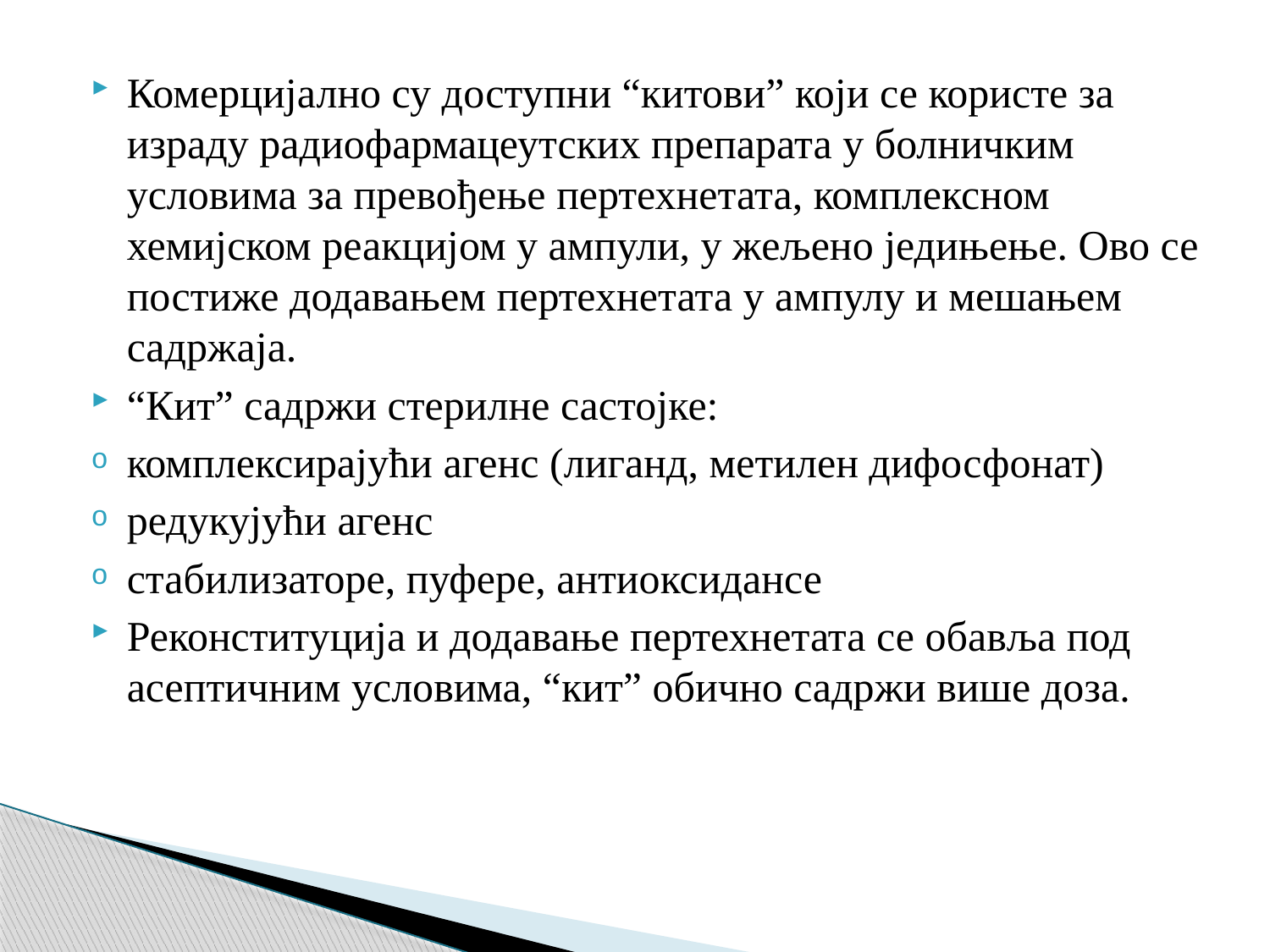

Комерцијално су доступни “китови” који се користе за израду радиофармацеутских препарата у болничким условима за превођење пертехнетата, комплексном хемијском реакцијом у ампули, у жељено једињење. Ово се постиже додавањем пертехнетата у ампулу и мешањем садржаја.
“Кит” садржи стерилне састојке:
комплексирајући агенс (лиганд, метилен дифосфонат)
редукујући агенс
стабилизаторе, пуфере, антиоксидансе
Реконституција и додавање пертехнетата се обавља под асептичним условима, “кит” обично садржи више доза.